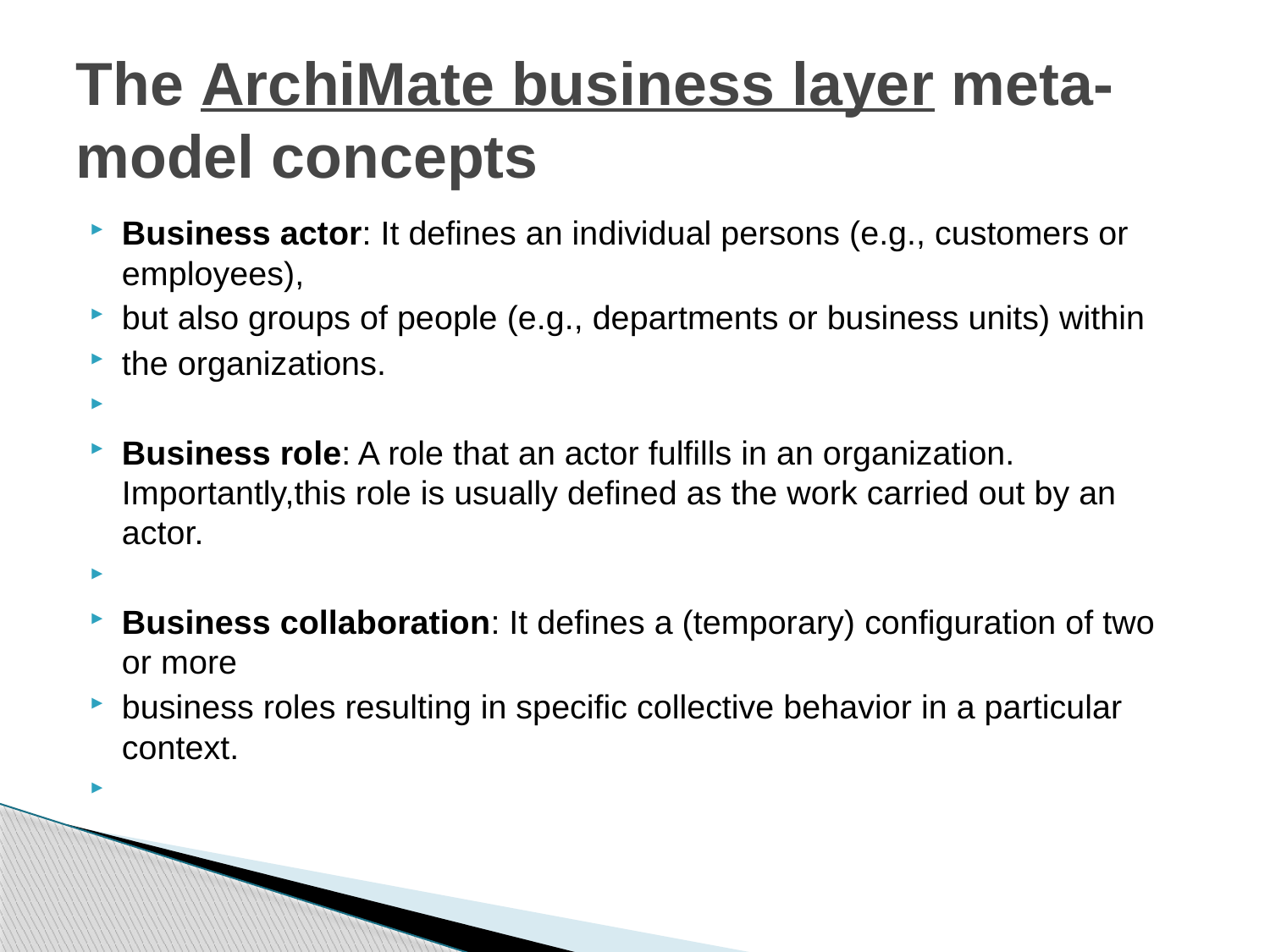

# The ArchiMate business layer meta-model concepts
Business actor: It defines an individual persons (e.g., customers or employees),
but also groups of people (e.g., departments or business units) within
the organizations.

Business role: A role that an actor fulfills in an organization. Importantly,this role is usually defined as the work carried out by an actor.

Business collaboration: It defines a (temporary) configuration of two or more
business roles resulting in specific collective behavior in a particular context.